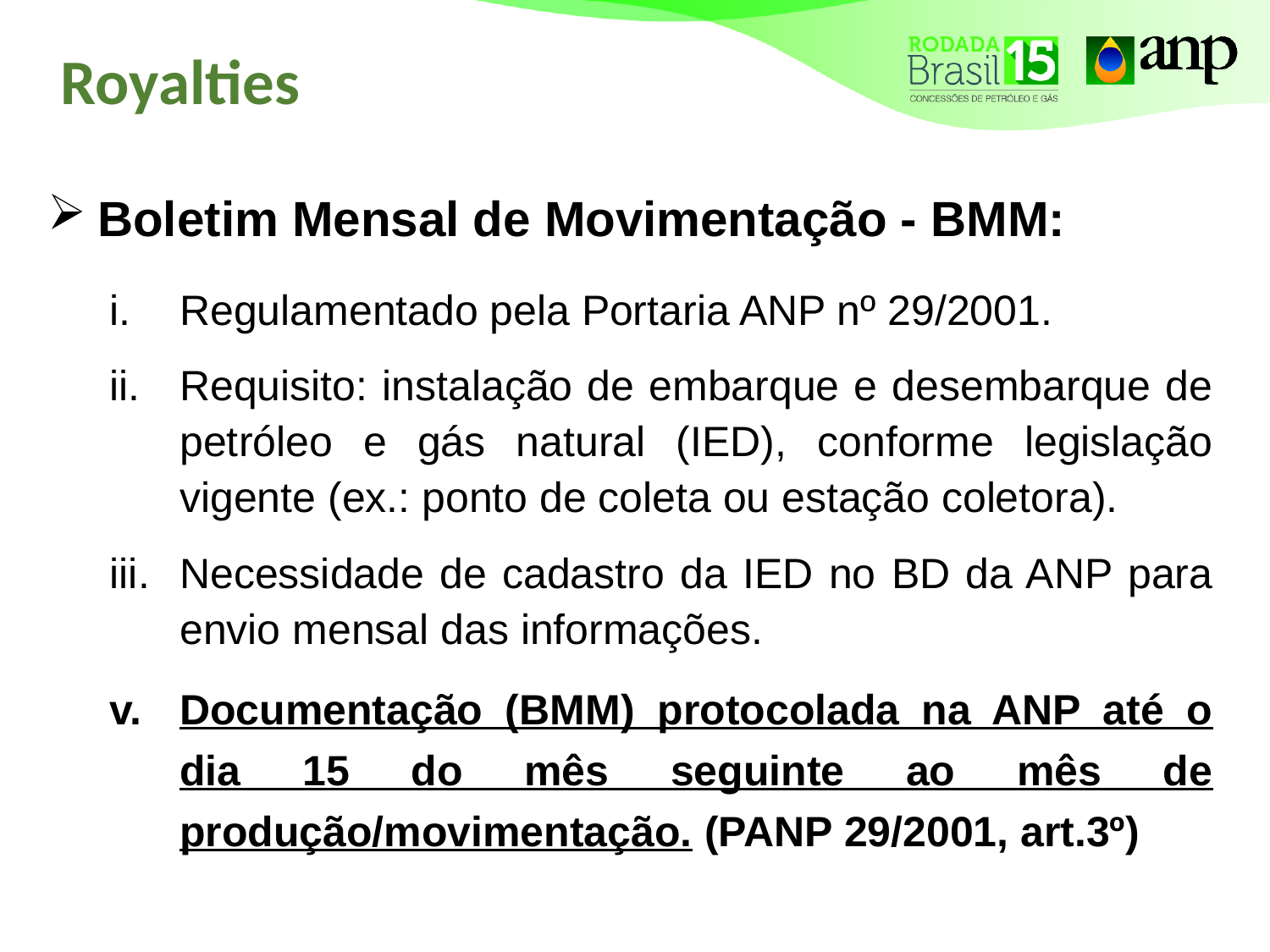

# Royalties
Boletim Mensal de Movimentação - BMM:
Regulamentado pela Portaria ANP nº 29/2001.
Requisito: instalação de embarque e desembarque de petróleo e gás natural (IED), conforme legislação vigente (ex.: ponto de coleta ou estação coletora).
Necessidade de cadastro da IED no BD da ANP para envio mensal das informações.
Documentação (BMM) protocolada na ANP até o dia 15 do mês seguinte ao mês de produção/movimentação. (PANP 29/2001, art.3º)